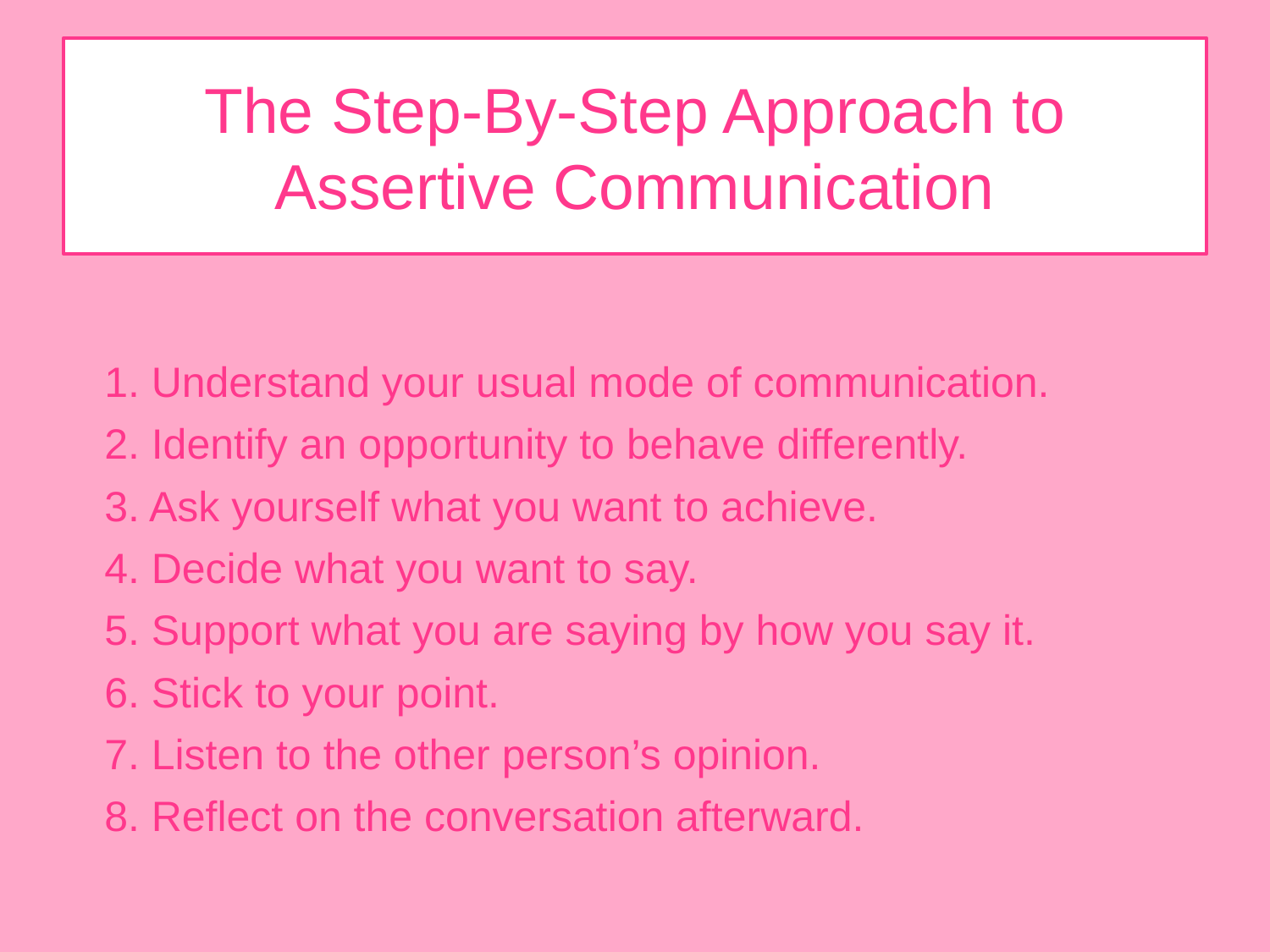

# The Step-By-Step Approach to Assertive Communication
1. Understand your usual mode of communication.
2. Identify an opportunity to behave differently.
3. Ask yourself what you want to achieve.
4. Decide what you want to say.
5. Support what you are saying by how you say it.
6. Stick to your point.
7. Listen to the other person’s opinion.
8. Reflect on the conversation afterward.